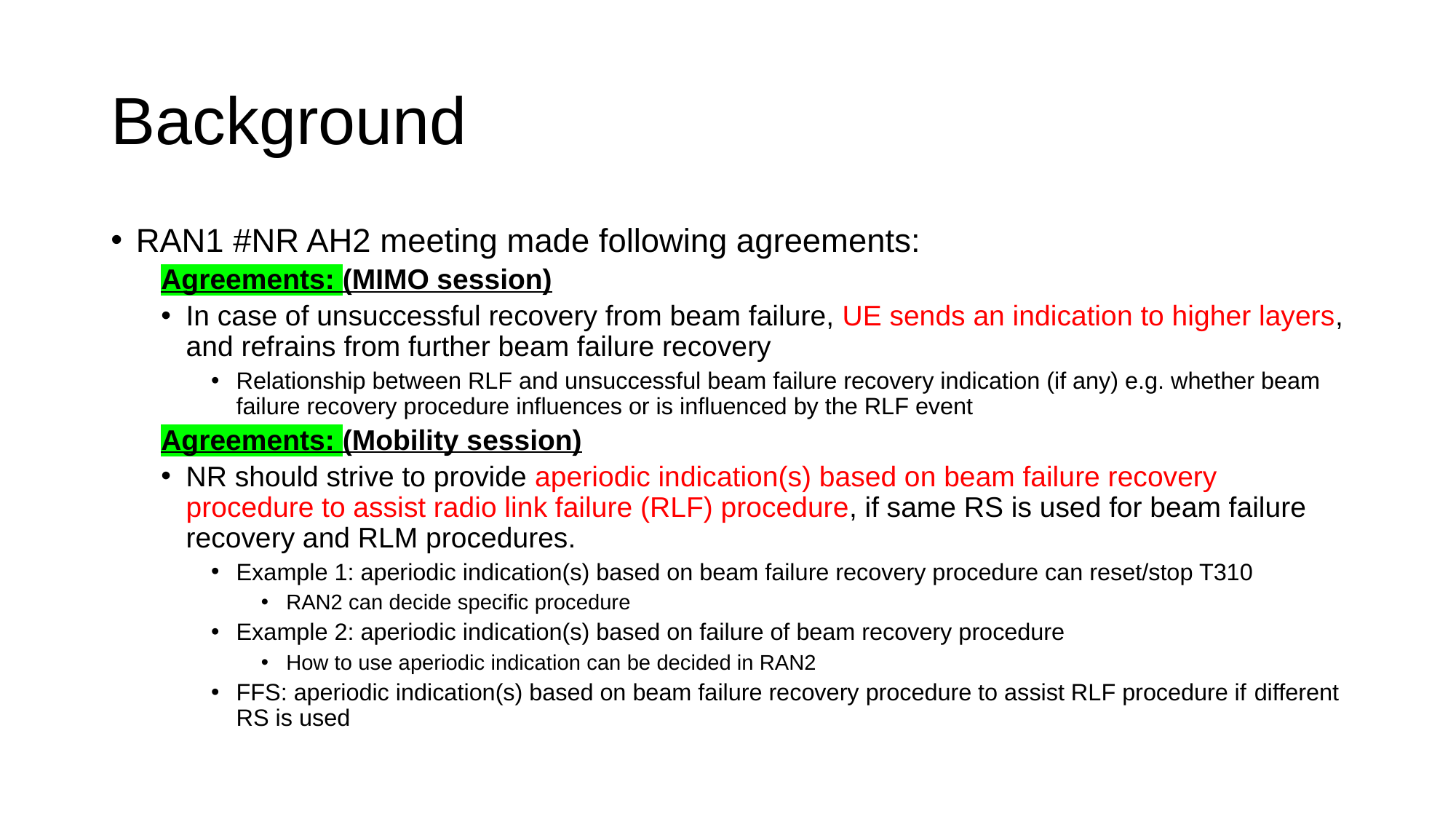

# Background
RAN1 #NR AH2 meeting made following agreements:
Agreements: (MIMO session)
In case of unsuccessful recovery from beam failure, UE sends an indication to higher layers, and refrains from further beam failure recovery
Relationship between RLF and unsuccessful beam failure recovery indication (if any) e.g. whether beam failure recovery procedure influences or is influenced by the RLF event
Agreements: (Mobility session)
NR should strive to provide aperiodic indication(s) based on beam failure recovery procedure to assist radio link failure (RLF) procedure, if same RS is used for beam failure recovery and RLM procedures.
Example 1: aperiodic indication(s) based on beam failure recovery procedure can reset/stop T310
RAN2 can decide specific procedure
Example 2: aperiodic indication(s) based on failure of beam recovery procedure
How to use aperiodic indication can be decided in RAN2
FFS: aperiodic indication(s) based on beam failure recovery procedure to assist RLF procedure if different RS is used